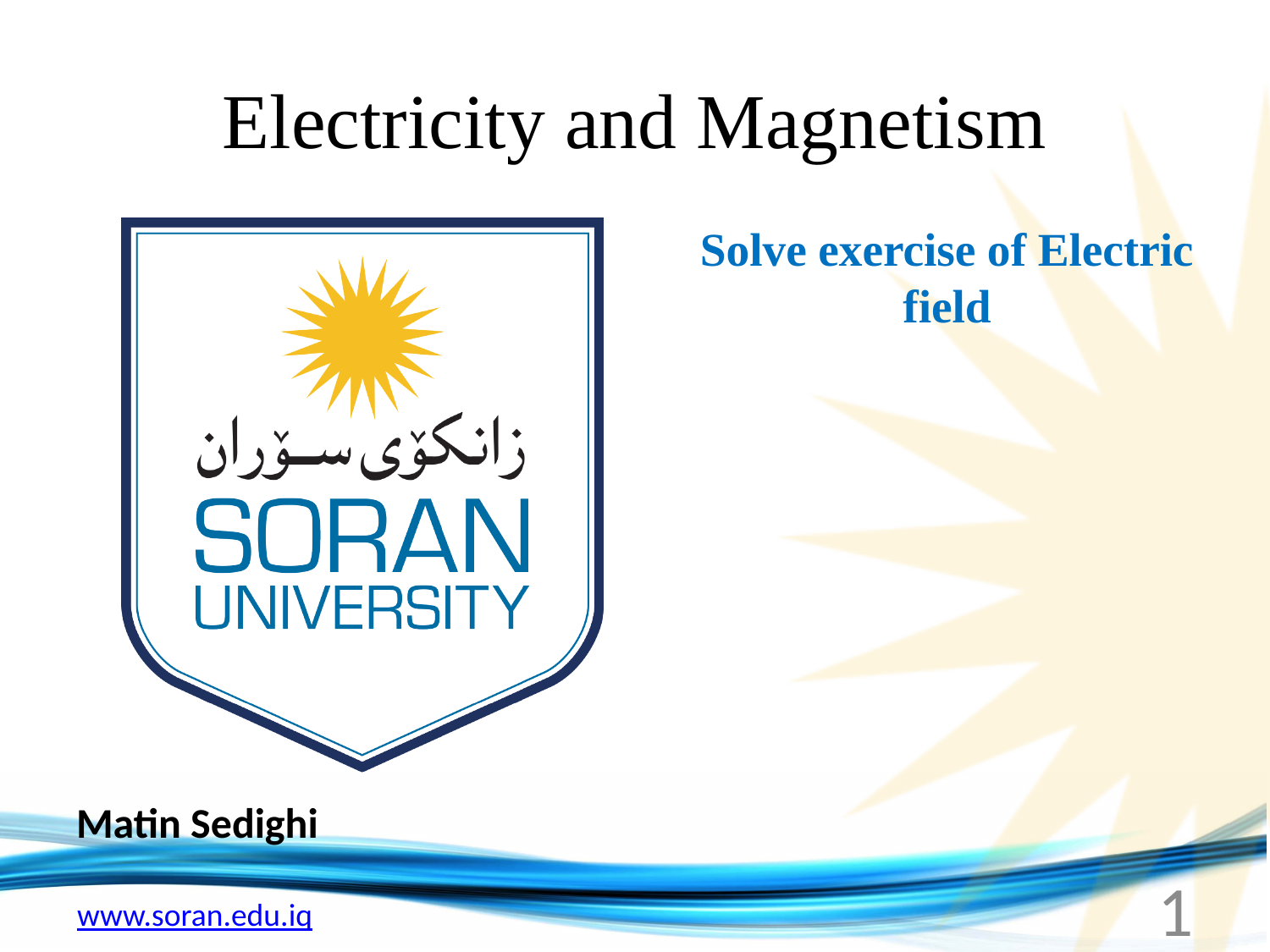

# Electricity and Magnetism
Solve exercise of Electric field
Matin Sedighi
1